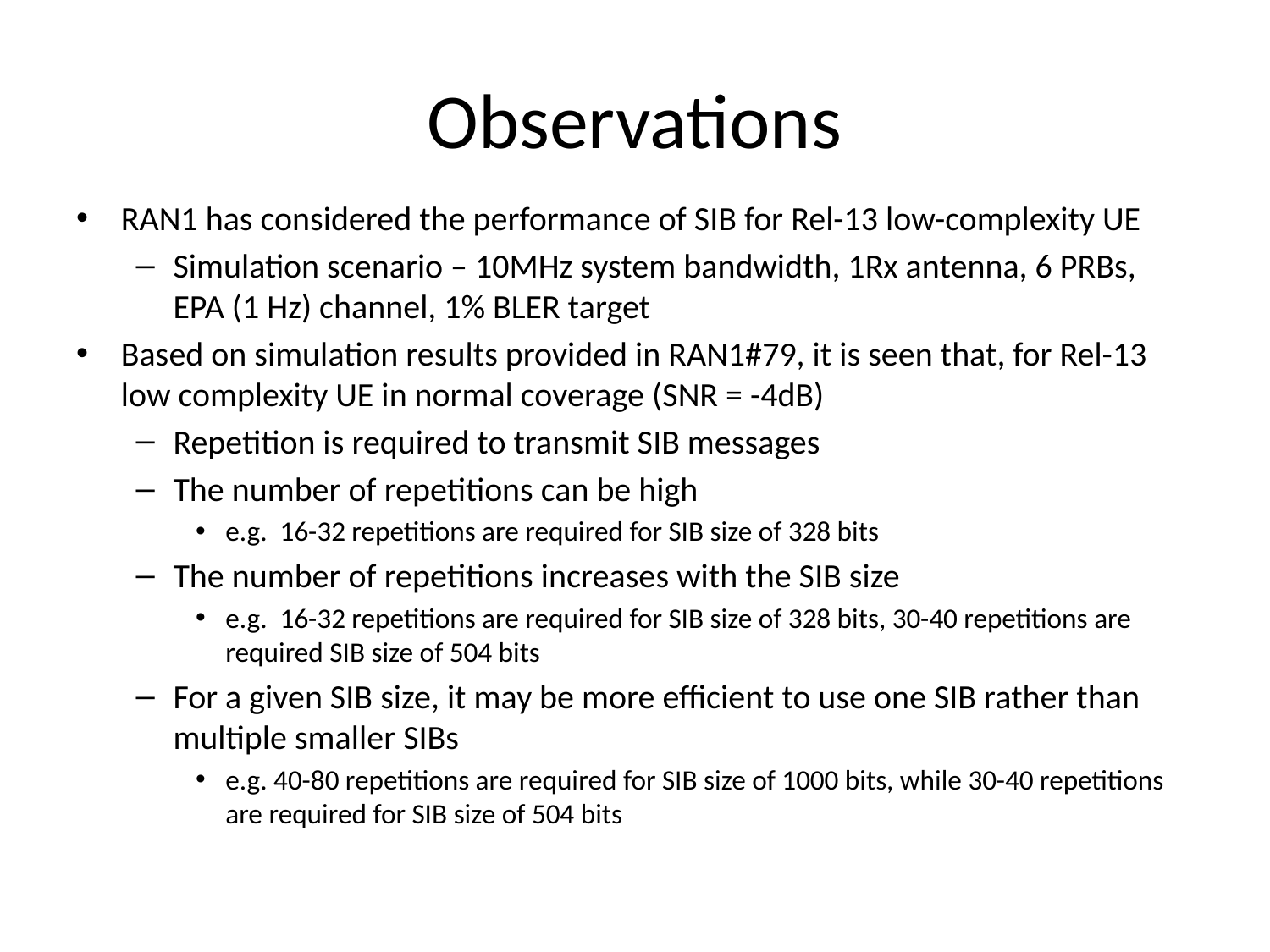

# Observations
RAN1 has considered the performance of SIB for Rel-13 low-complexity UE
Simulation scenario – 10MHz system bandwidth, 1Rx antenna, 6 PRBs, EPA (1 Hz) channel, 1% BLER target
Based on simulation results provided in RAN1#79, it is seen that, for Rel-13 low complexity UE in normal coverage (SNR = -4dB)
Repetition is required to transmit SIB messages
The number of repetitions can be high
e.g.  16-32 repetitions are required for SIB size of 328 bits
The number of repetitions increases with the SIB size
e.g.  16-32 repetitions are required for SIB size of 328 bits, 30-40 repetitions are required SIB size of 504 bits
For a given SIB size, it may be more efficient to use one SIB rather than multiple smaller SIBs
e.g. 40-80 repetitions are required for SIB size of 1000 bits, while 30-40 repetitions are required for SIB size of 504 bits